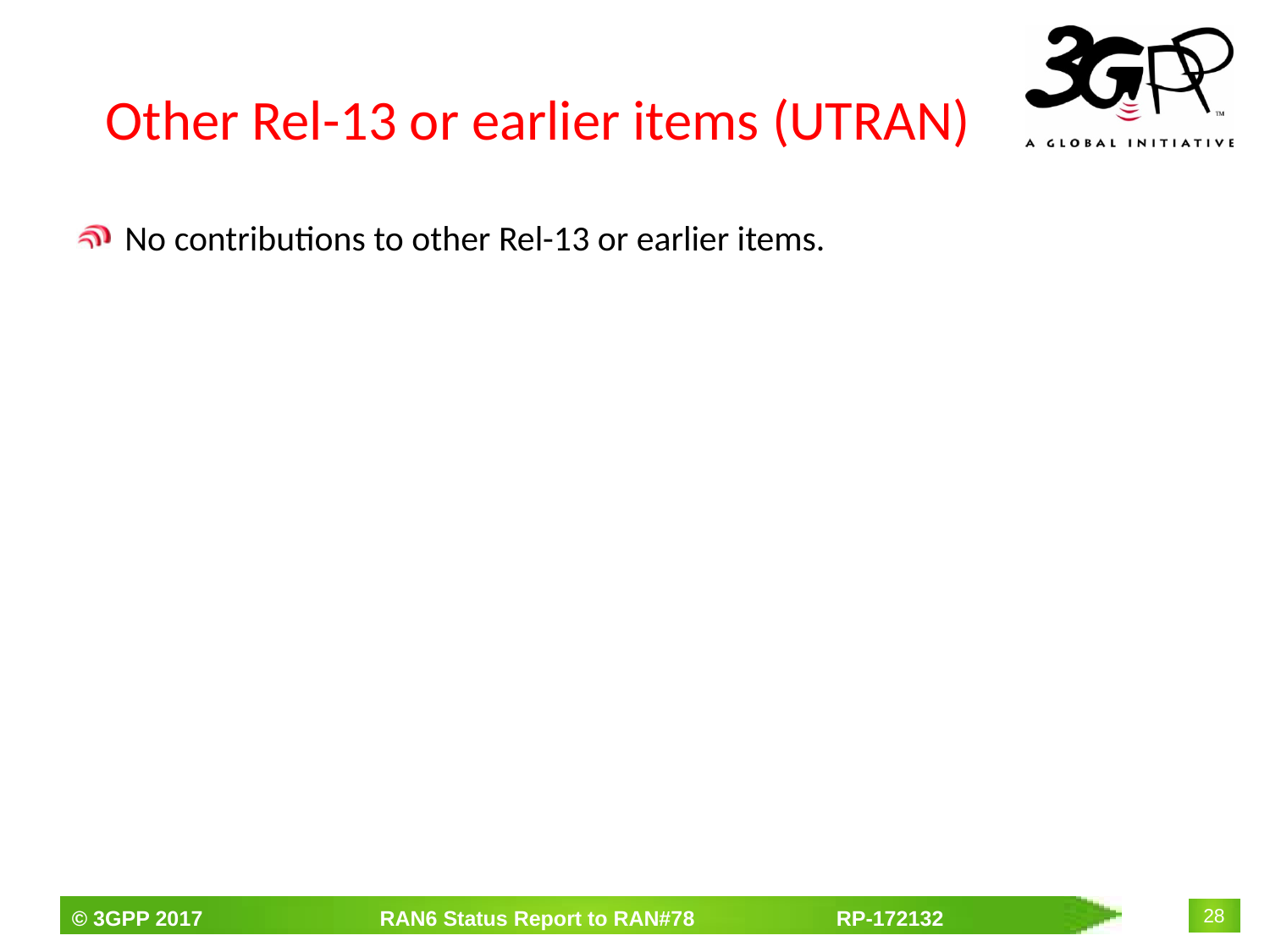

# Other Rel-13 or earlier items (UTRAN)
No contributions to other Rel-13 or earlier items.